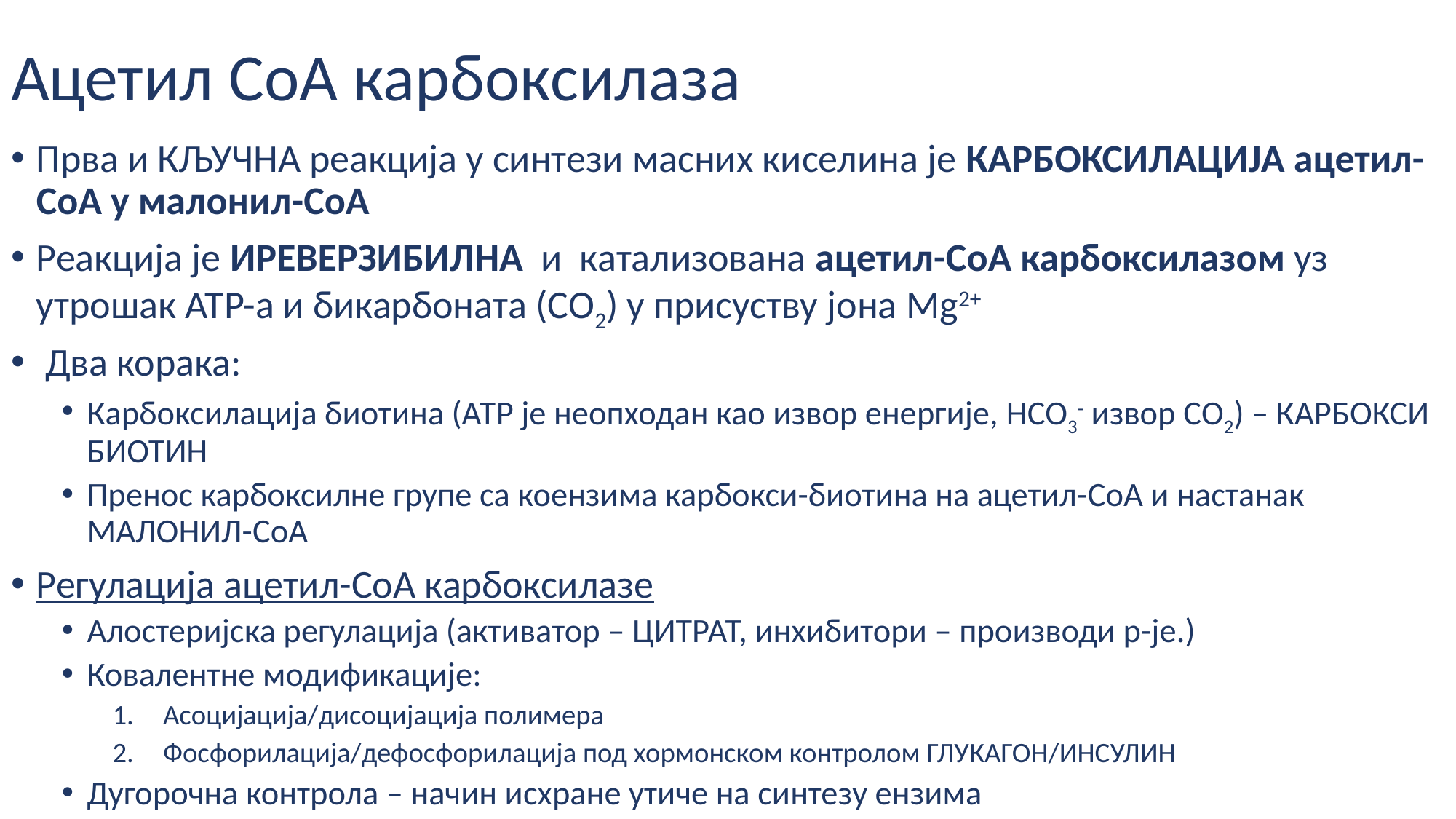

# Ацетил СоА карбоксилаза
Прва и КЉУЧНА реакција у синтези масних киселина је КАРБОКСИЛАЦИЈА ацетил-CоА у малонил-CоА
Реакција је ИРЕВЕРЗИБИЛНА  и  катализована ацетил-CоА карбоксилазом уз утрошак АТP-а и бикарбоната (CО2) у присуству јона Mg2+
 Два корака:
Карбоксилација биотина (АТP је неопходан као извор енергије, HCO3- извор CО2) – КАРБОКСИ БИОТИН
Пренос карбоксилне групе са коензима карбокси-биотина на ацетил-CоА и настанак МАЛОНИЛ-CоА
Регулација ацетил-СоА карбоксилазе
Алостеријска регулација (активатор – ЦИТРАТ, инхибитори – производи р-је.)
Ковалентне модификације:
Асоцијација/дисоцијација полимера
Фосфорилација/дефосфорилација под хормонском контролом ГЛУКАГОН/ИНСУЛИН
Дугорочна контрола – начин исхране утиче на синтезу ензима